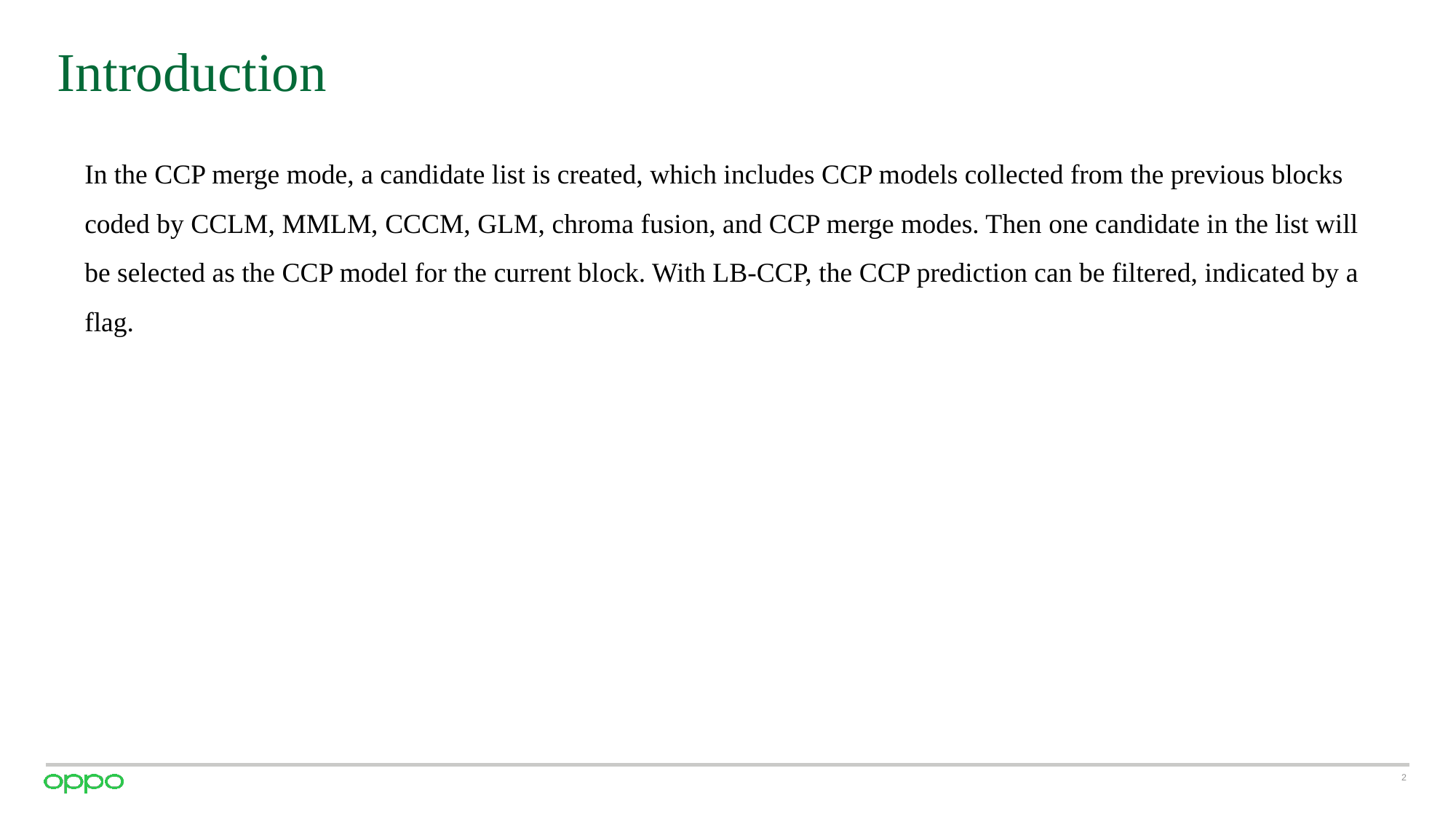

# Introduction
In the CCP merge mode, a candidate list is created, which includes CCP models collected from the previous blocks coded by CCLM, MMLM, CCCM, GLM, chroma fusion, and CCP merge modes. Then one candidate in the list will be selected as the CCP model for the current block. With LB-CCP, the CCP prediction can be filtered, indicated by a flag.